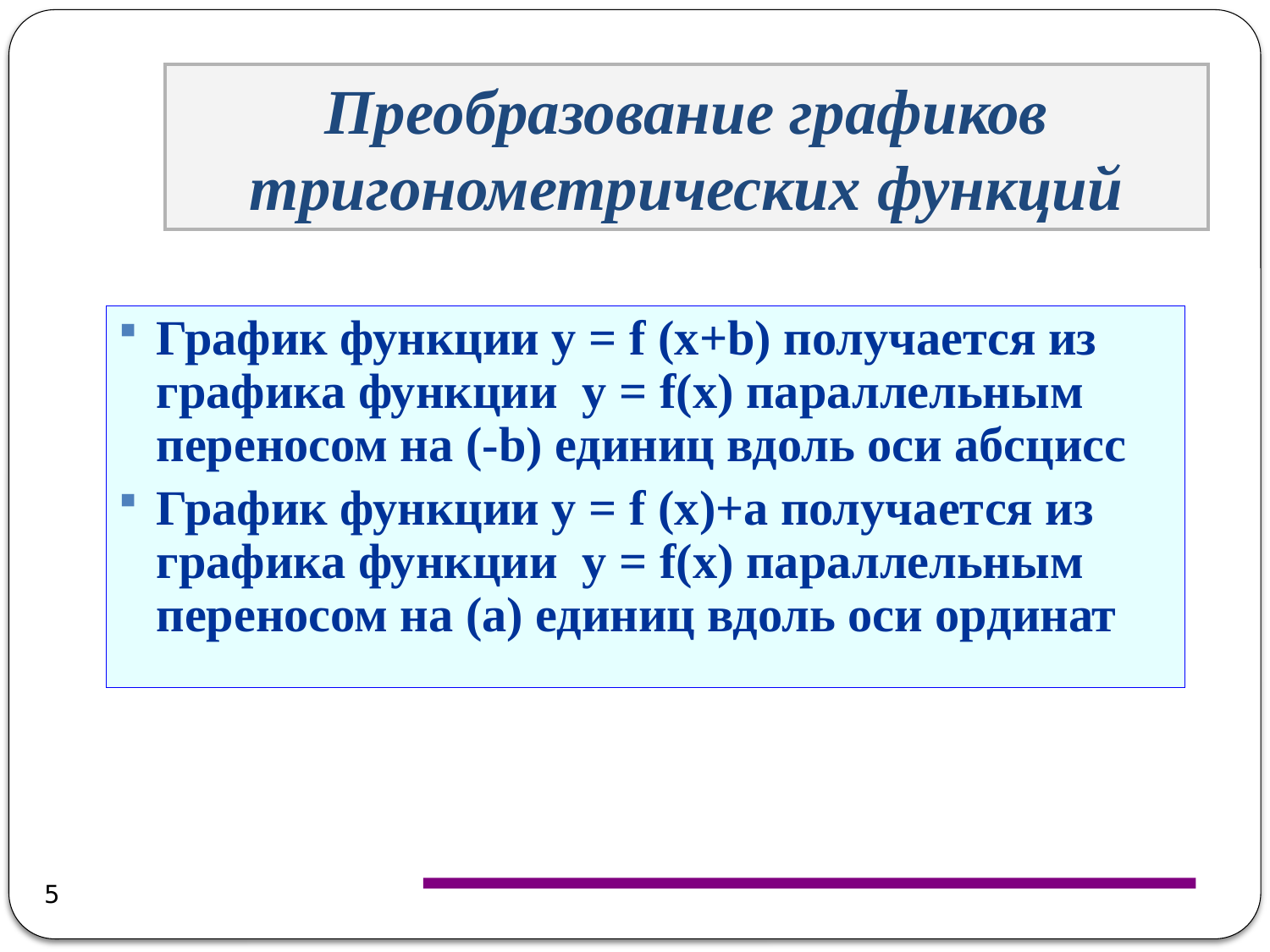

Преобразование графиков тригонометрических функций
График функции у = f (x+b) получается из графика функции  у = f(x) параллельным переносом на (-b) единиц вдоль оси абсцисс
График функции у = f (x)+a получается из графика функции  у = f(x) параллельным переносом на (a) единиц вдоль оси ординат

5